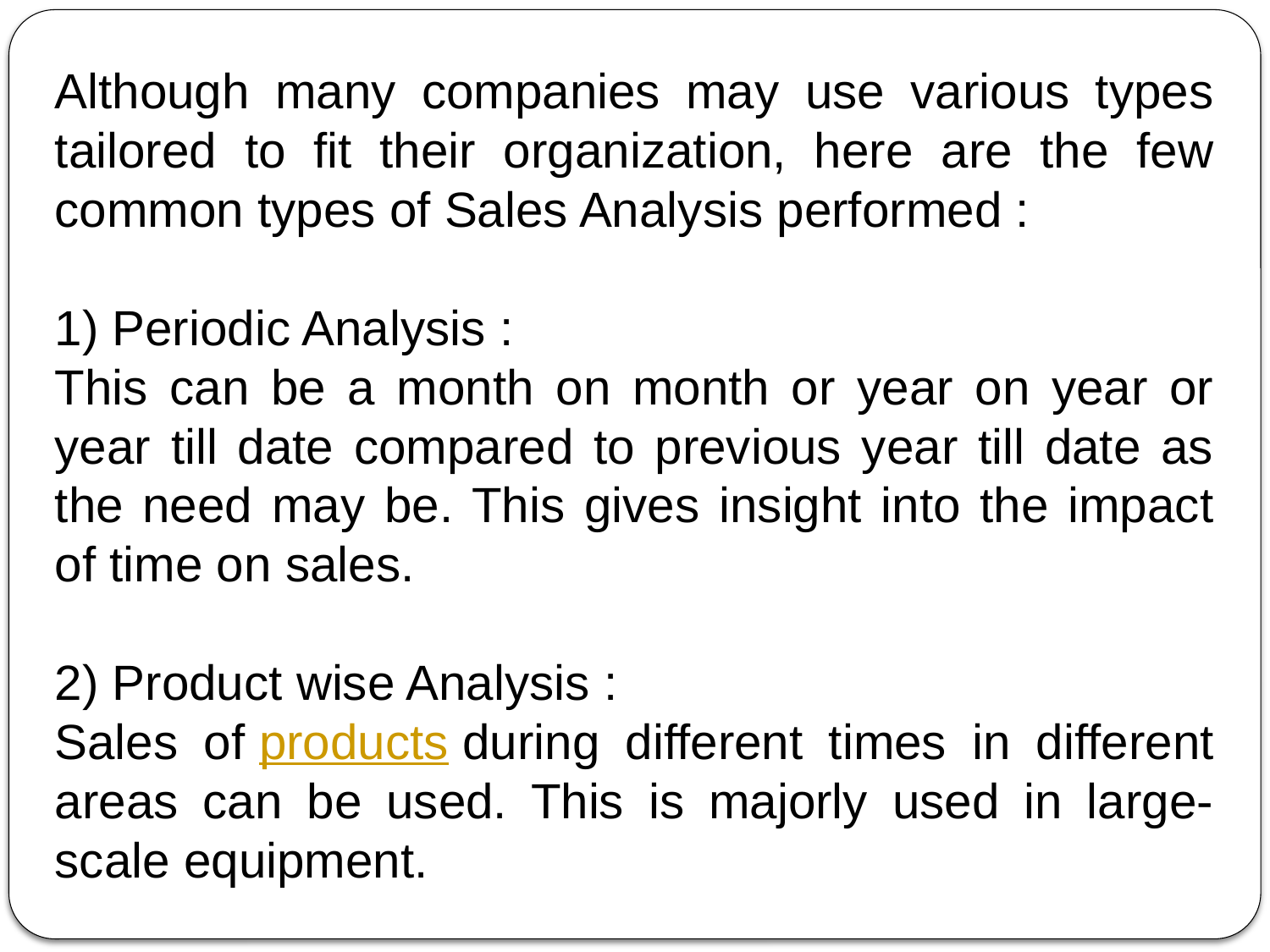

Although many companies may use various types tailored to fit their organization, here are the few common types of Sales Analysis performed :

1) Periodic Analysis :
This can be a month on month or year on year or year till date compared to previous year till date as the need may be. This gives insight into the impact of time on sales.

2) Product wise Analysis :
Sales of products during different times in different areas can be used. This is majorly used in large-scale equipment.